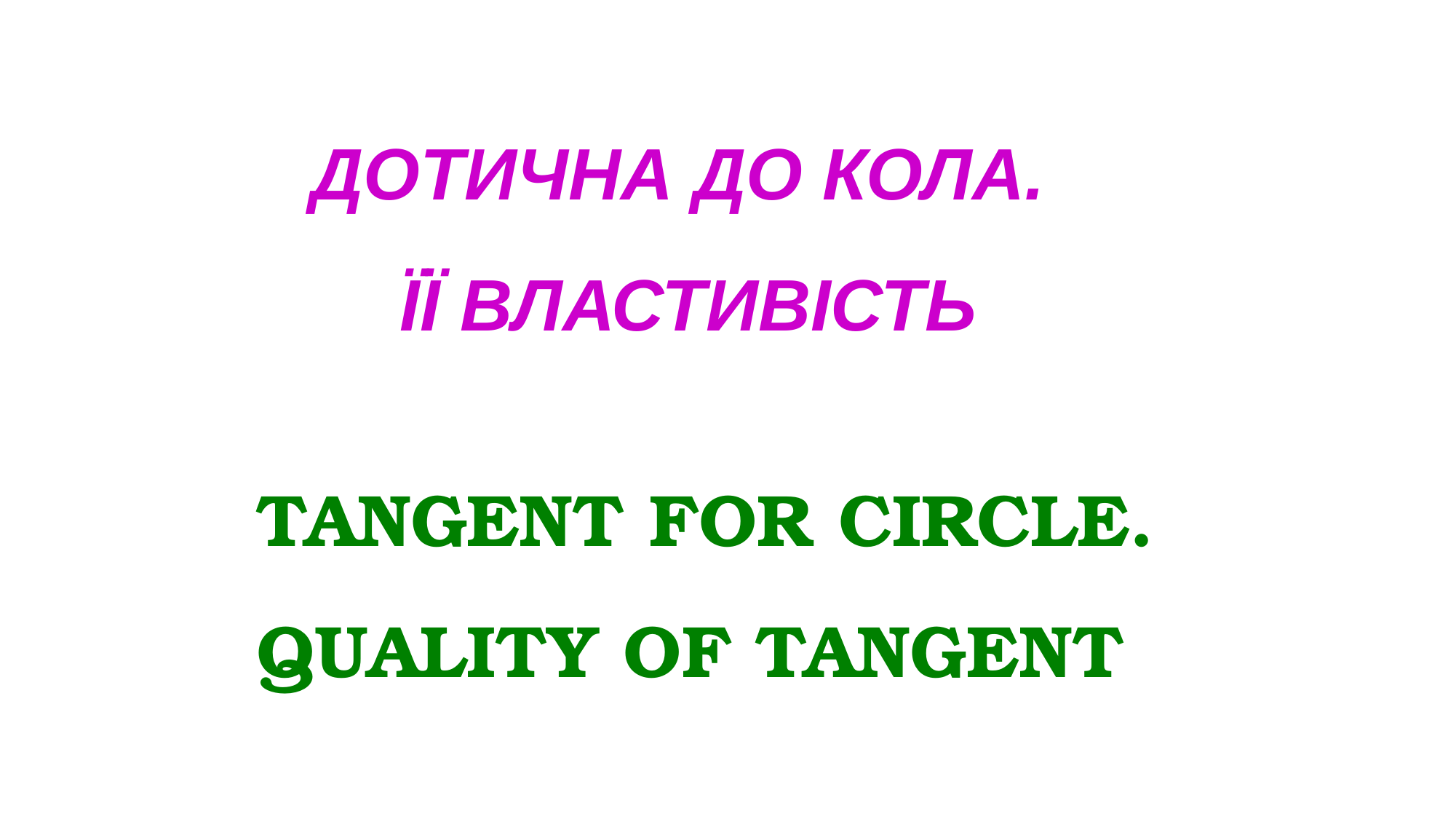

# ДОТИЧНА ДО КОЛА. ЇЇ ВЛАСТИВІСТЬ
TANGENT FOR CIRCLE.
QUALITY OF TANGENT